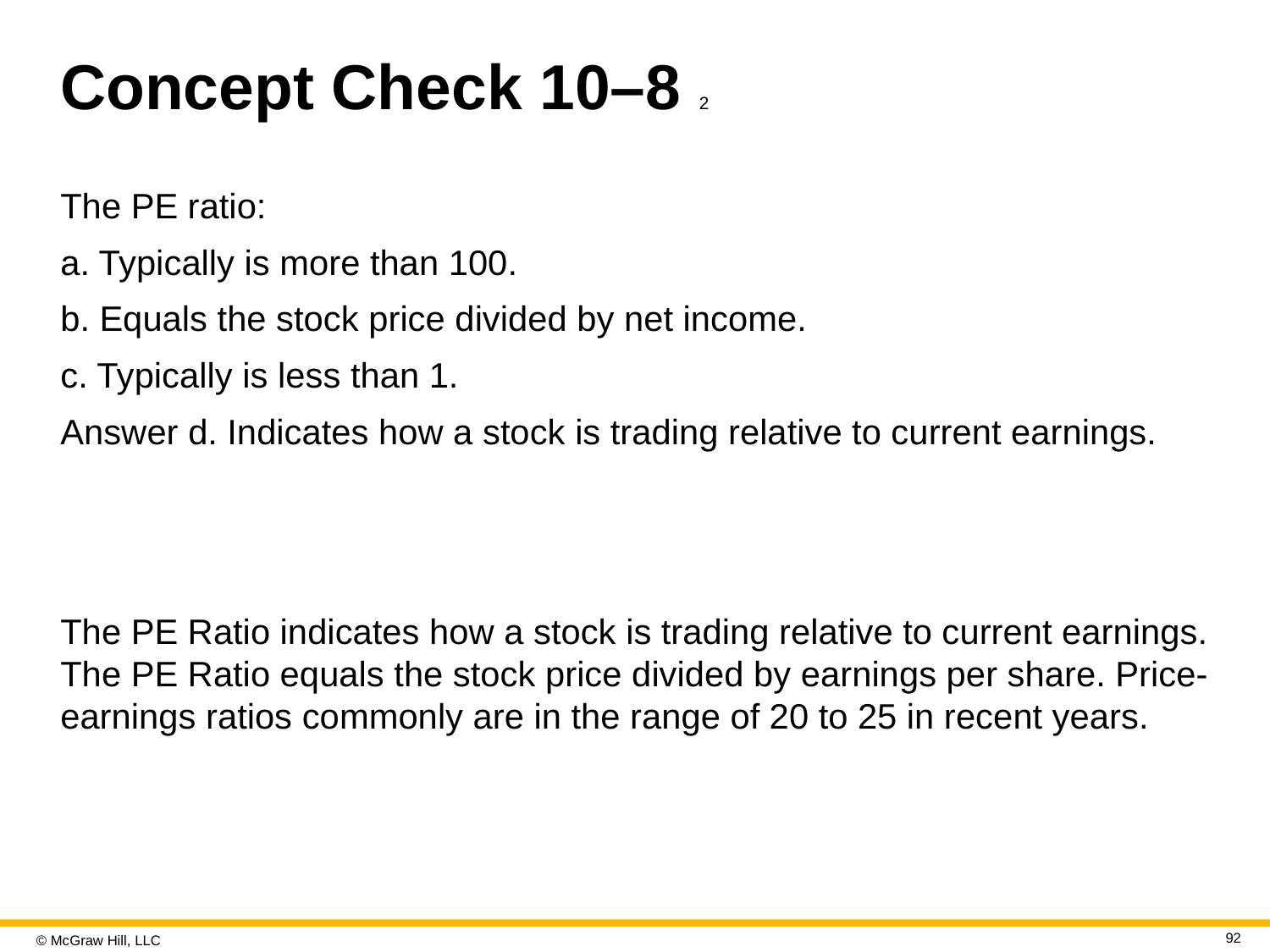

# Concept Check 10–8 2
The PE ratio:
a. Typically is more than 100.
b. Equals the stock price divided by net income.
c. Typically is less than 1.
Answer d. Indicates how a stock is trading relative to current earnings.
The PE Ratio indicates how a stock is trading relative to current earnings. The PE Ratio equals the stock price divided by earnings per share. Price-earnings ratios commonly are in the range of 20 to 25 in recent years.

92